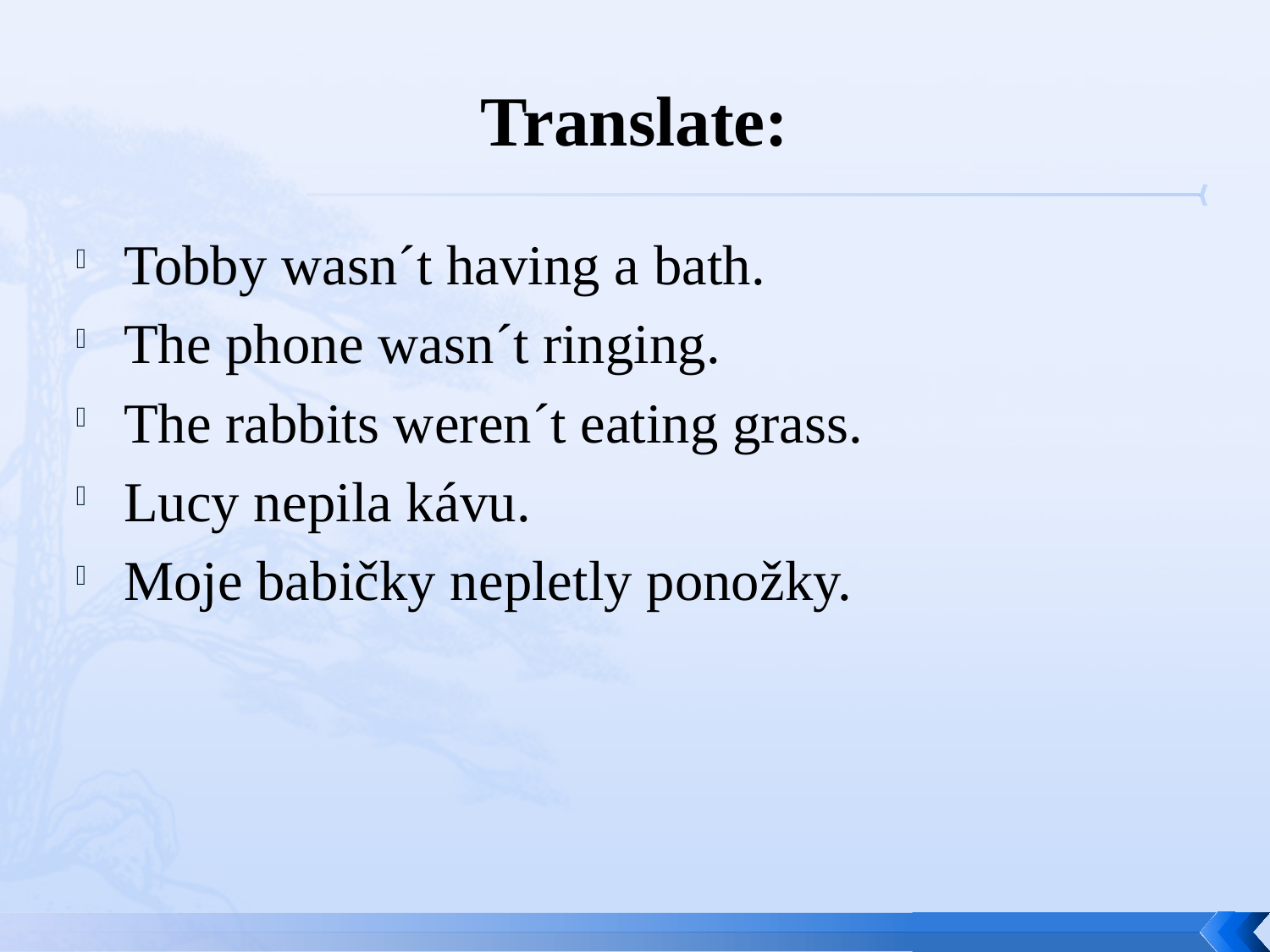

# Translate:
Tobby wasn´t having a bath.
The phone wasn´t ringing.
The rabbits weren´t eating grass.
Lucy nepila kávu.
Moje babičky nepletly ponožky.